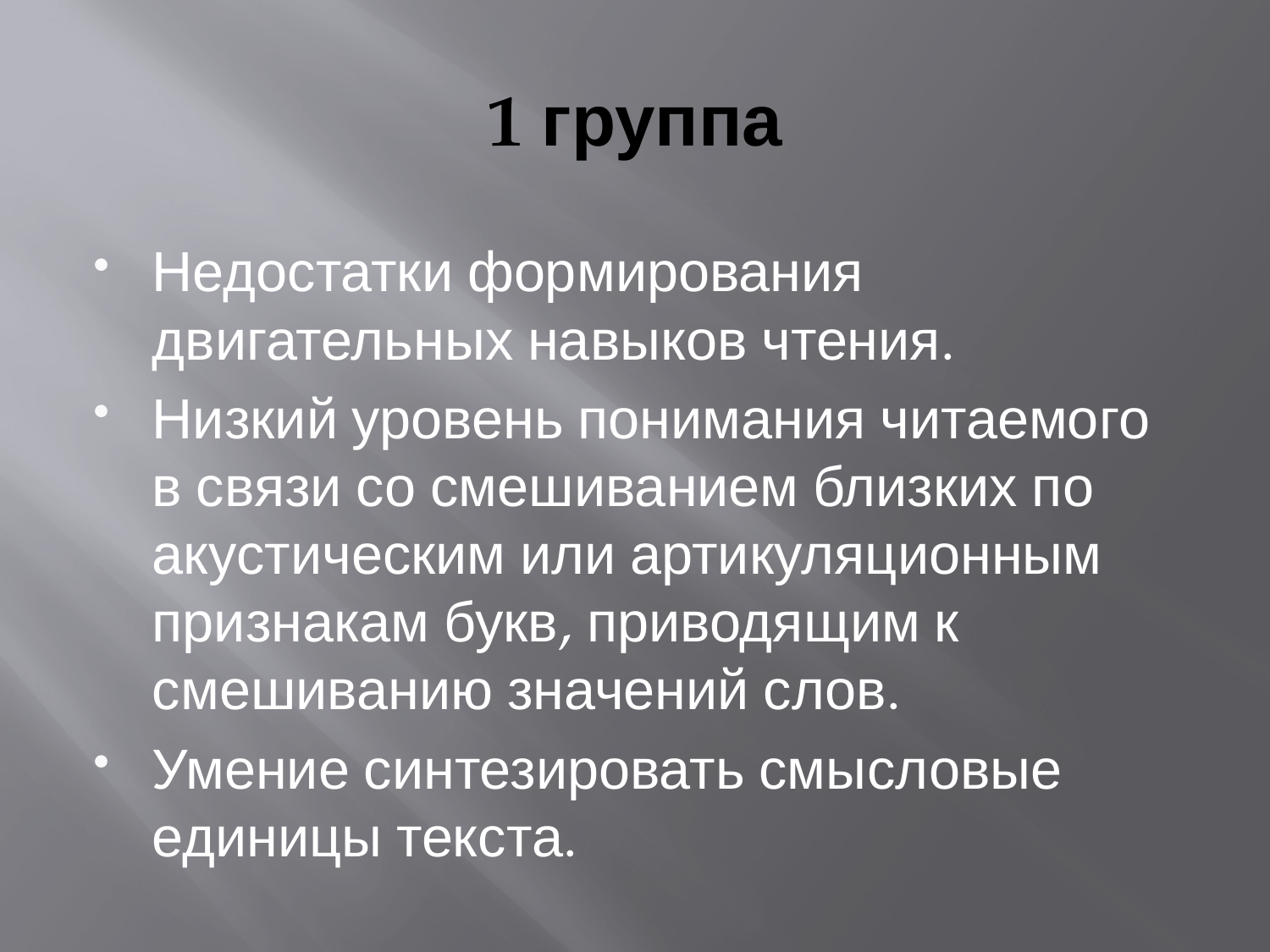

# 1 группа

Недостатки формирования двигательных навыков чтения.
Низкий уровень понимания читаемого в связи со смешиванием близких по акустическим или артикуляционным признакам букв, приводящим к смешиванию значений слов.
Умение синтезировать смысловые единицы текста.